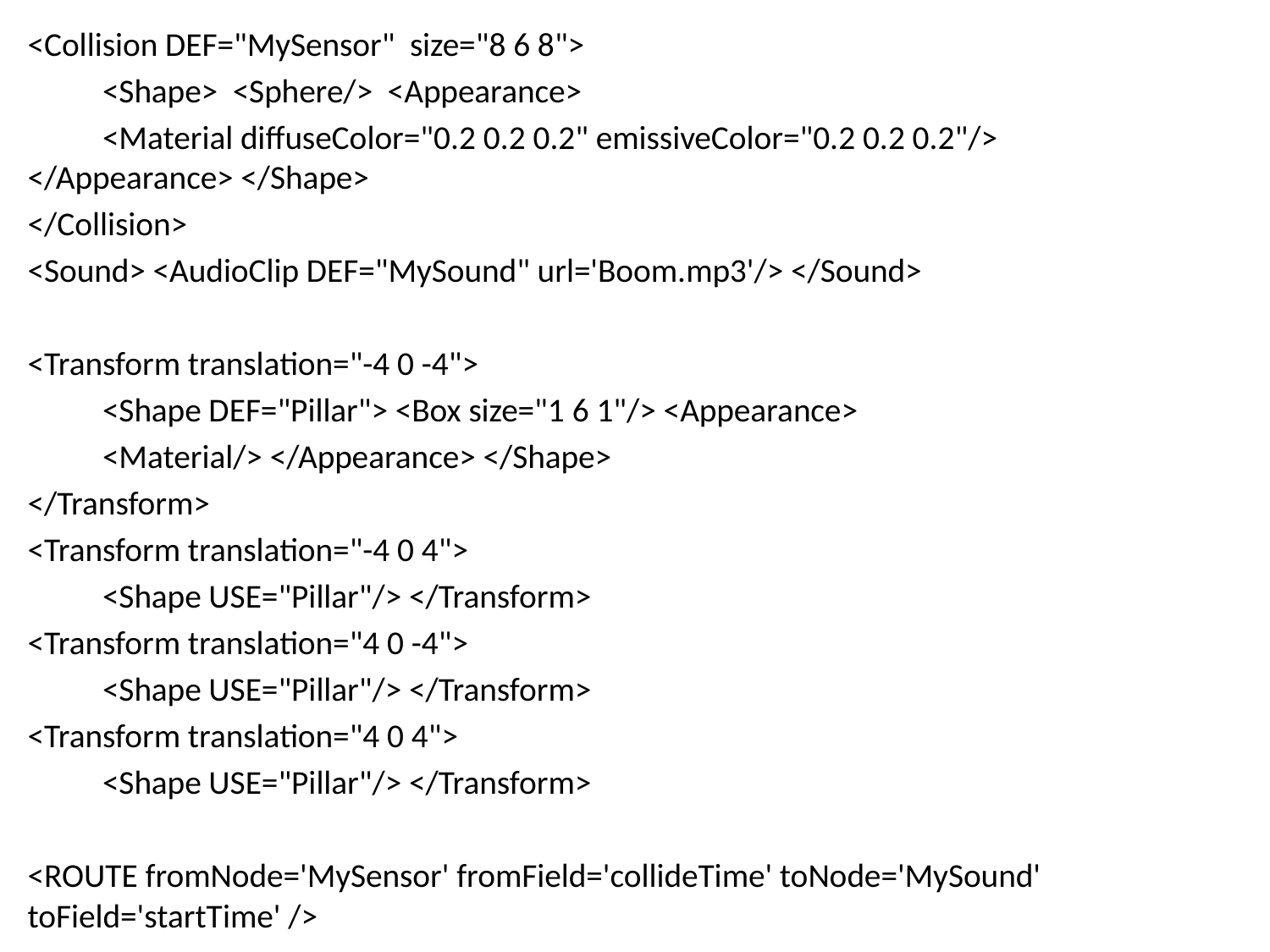

<Collision DEF="MySensor"  size="8 6 8">
	<Shape>  <Sphere/>  <Appearance>
	<Material diffuseColor="0.2 0.2 0.2" emissiveColor="0.2 0.2 0.2"/> 	</Appearance> </Shape>
</Collision>
<Sound> <AudioClip DEF="MySound" url='Boom.mp3'/> </Sound>

<Transform translation="-4 0 -4">
	<Shape DEF="Pillar"> <Box size="1 6 1"/> <Appearance>
	<Material/> </Appearance> </Shape>
</Transform>
<Transform translation="-4 0 4">
	<Shape USE="Pillar"/> </Transform>
<Transform translation="4 0 -4">
	<Shape USE="Pillar"/> </Transform>
<Transform translation="4 0 4">
	<Shape USE="Pillar"/> </Transform>

<ROUTE fromNode='MySensor' fromField='collideTime' toNode='MySound' toField='startTime' />